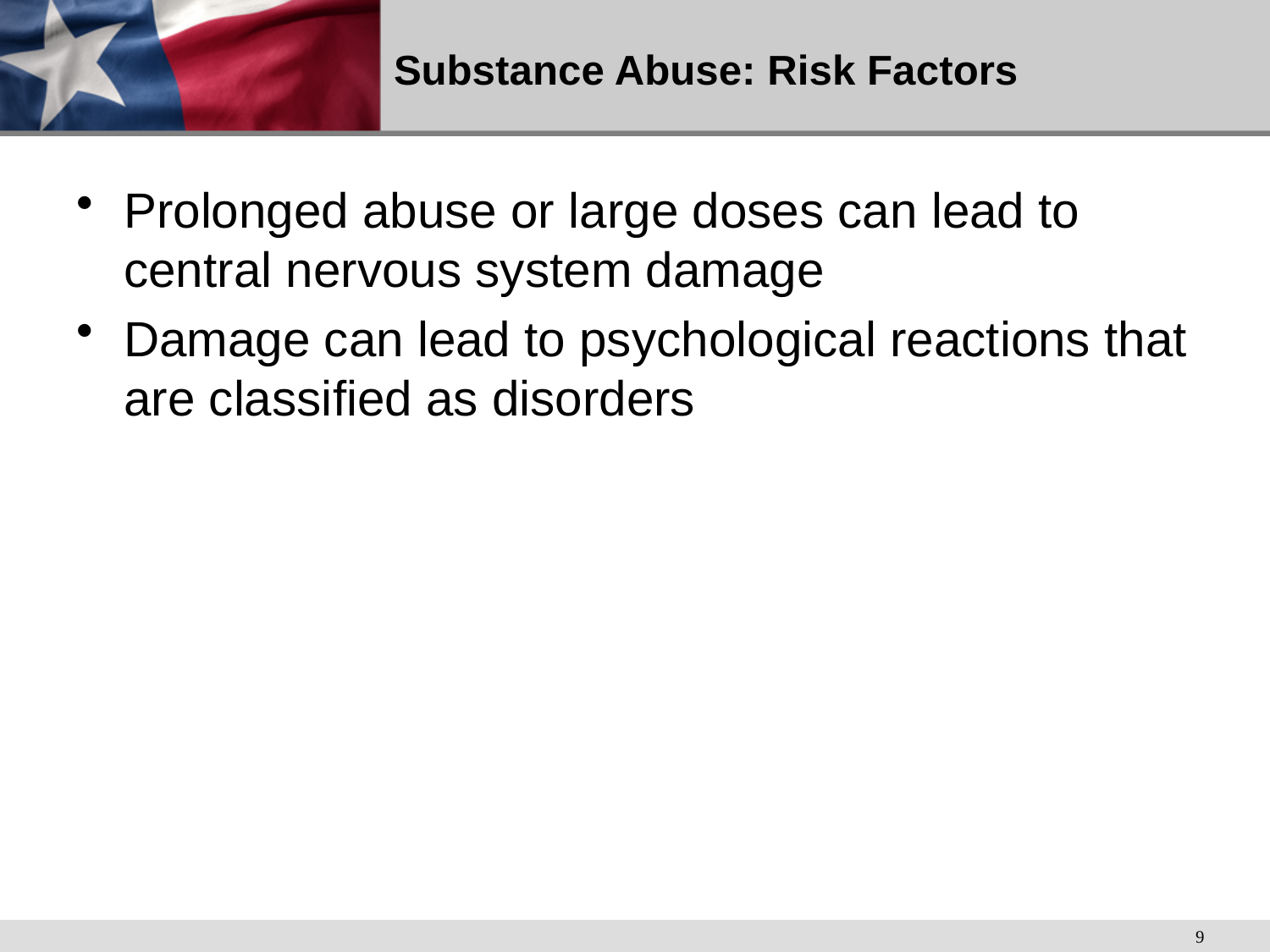

# Substance Abuse: Risk Factors
Prolonged abuse or large doses can lead to central nervous system damage
Damage can lead to psychological reactions that are classified as disorders
9